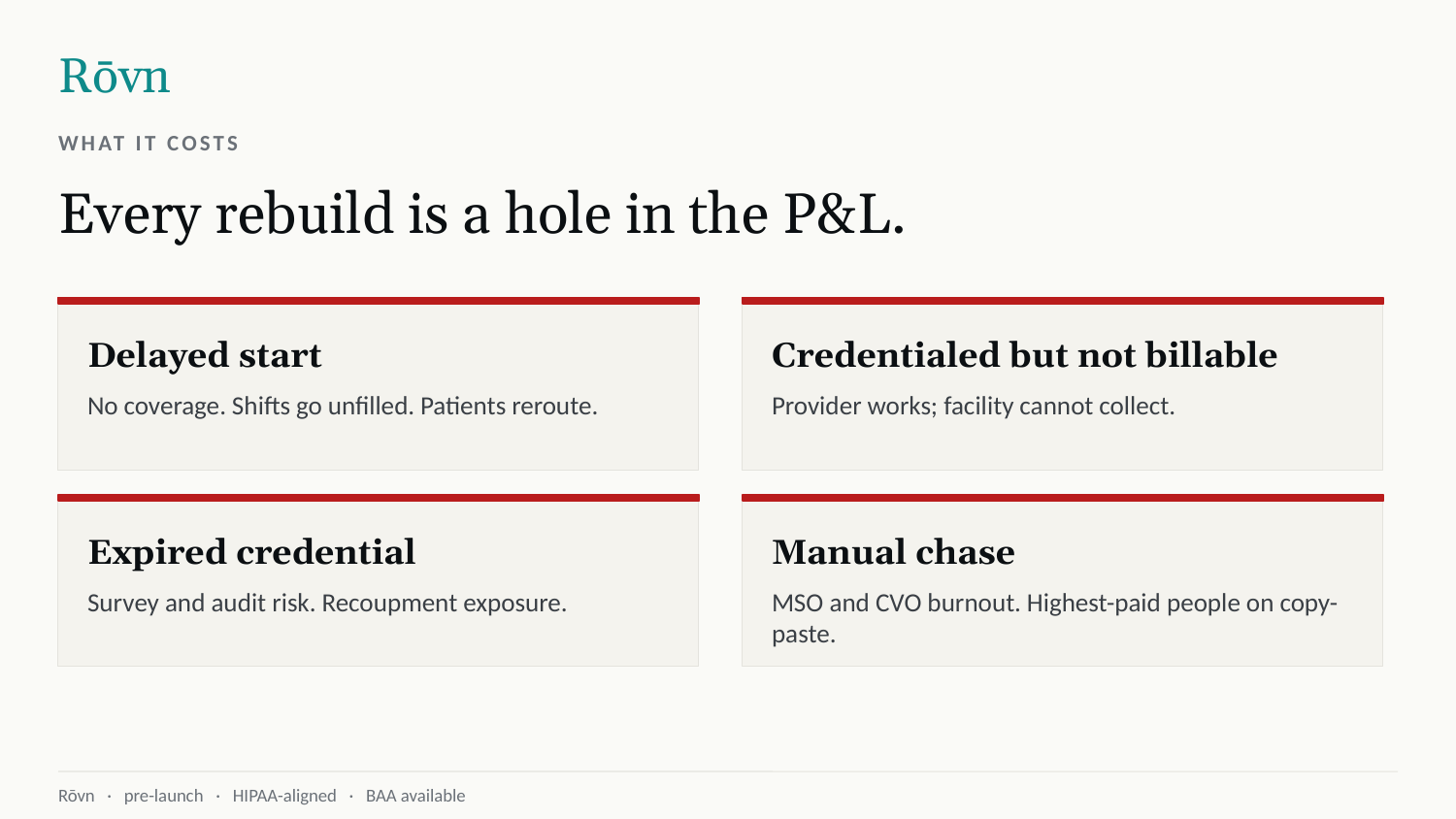

Rōvn
WHAT IT COSTS
Every rebuild is a hole in the P&L.

Delayed start
Credentialed but not billable
No coverage. Shifts go unfilled. Patients reroute.
Provider works; facility cannot collect.

Expired credential
Manual chase
Survey and audit risk. Recoupment exposure.
MSO and CVO burnout. Highest-paid people on copy-paste.

Rōvn   ·   pre-launch   ·   HIPAA-aligned   ·   BAA available